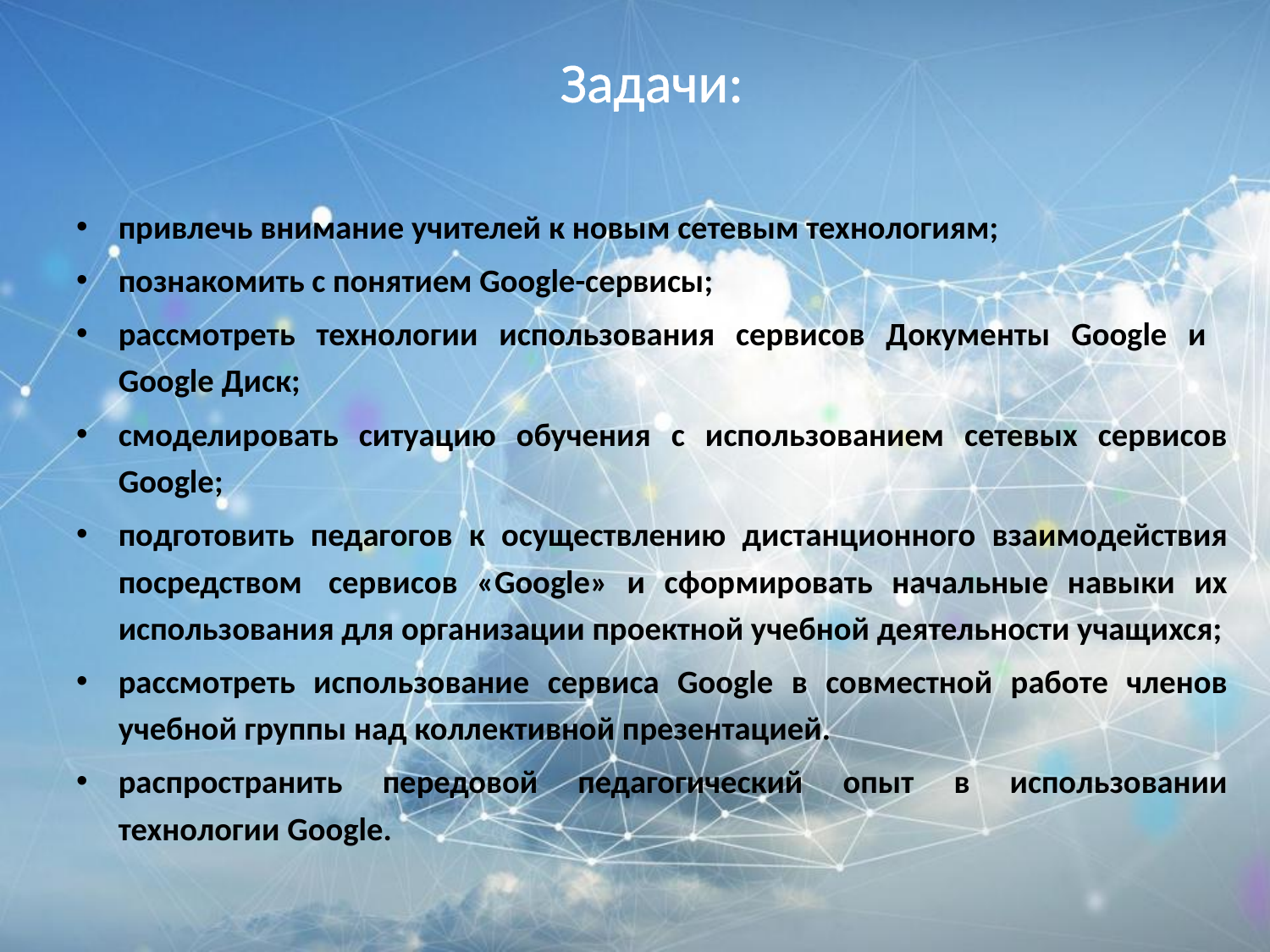

Задачи:

привлечь внимание учителей к новым сетевым технологиям;
познакомить с понятием Google-сервисы;
рассмотреть технологии использования сервисов Документы Google и  Google Диск;
смоделировать ситуацию обучения с использованием сетевых сервисов Google;
подготовить педагогов к осуществлению дистанционного взаимо­действия посредством  сервисов «Google» и сфор­миро­вать начальные навыки их использования для организации проектной учебной деятельности учащихся;
рассмотреть использование сервиса Google в совместной работе членов учебной группы над коллективной презентацией.
распространить передовой педагогический опыт в использовании технологии Google.